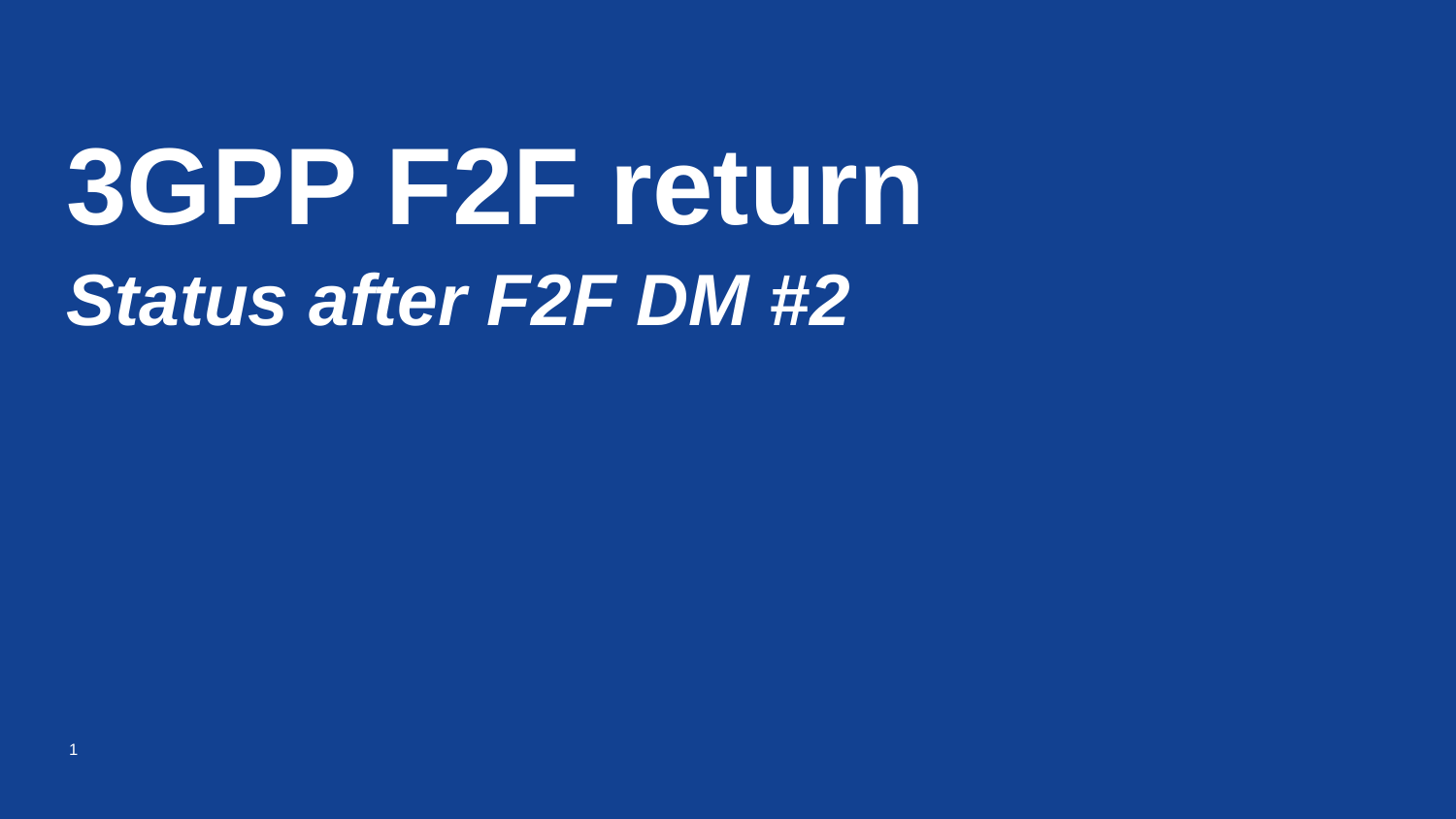

3GPP F2F return
Status after F2F DM #2